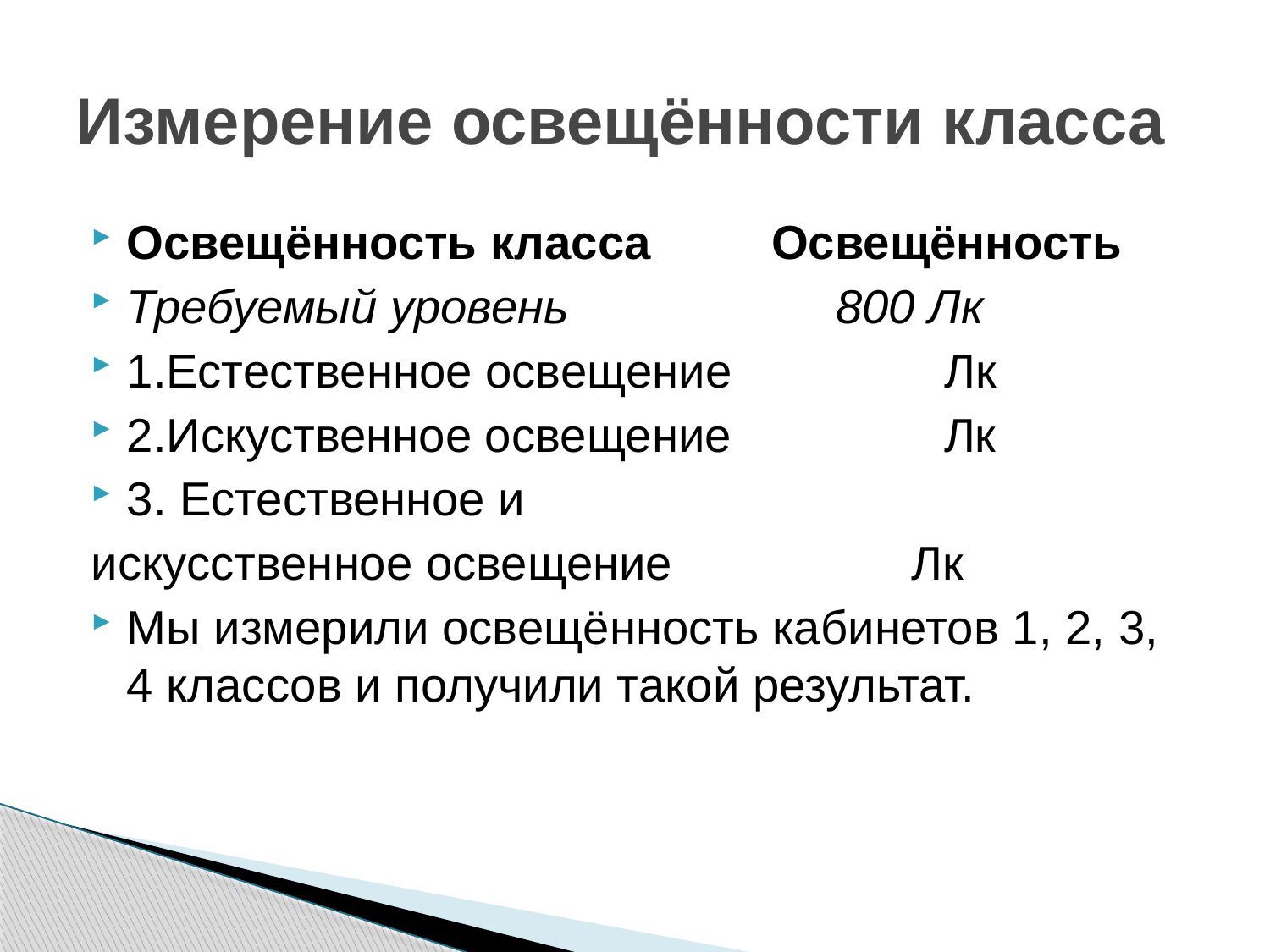

# Измерение освещённости класса
Освещённость класса         Освещённость
Требуемый уровень                    800 Лк
1.Естественное освещение                Лк
2.Искуственное освещение                Лк
3. Естественное и
искусственное освещение                  Лк
Мы измерили освещённость кабинетов 1, 2, 3, 4 классов и получили такой результат.